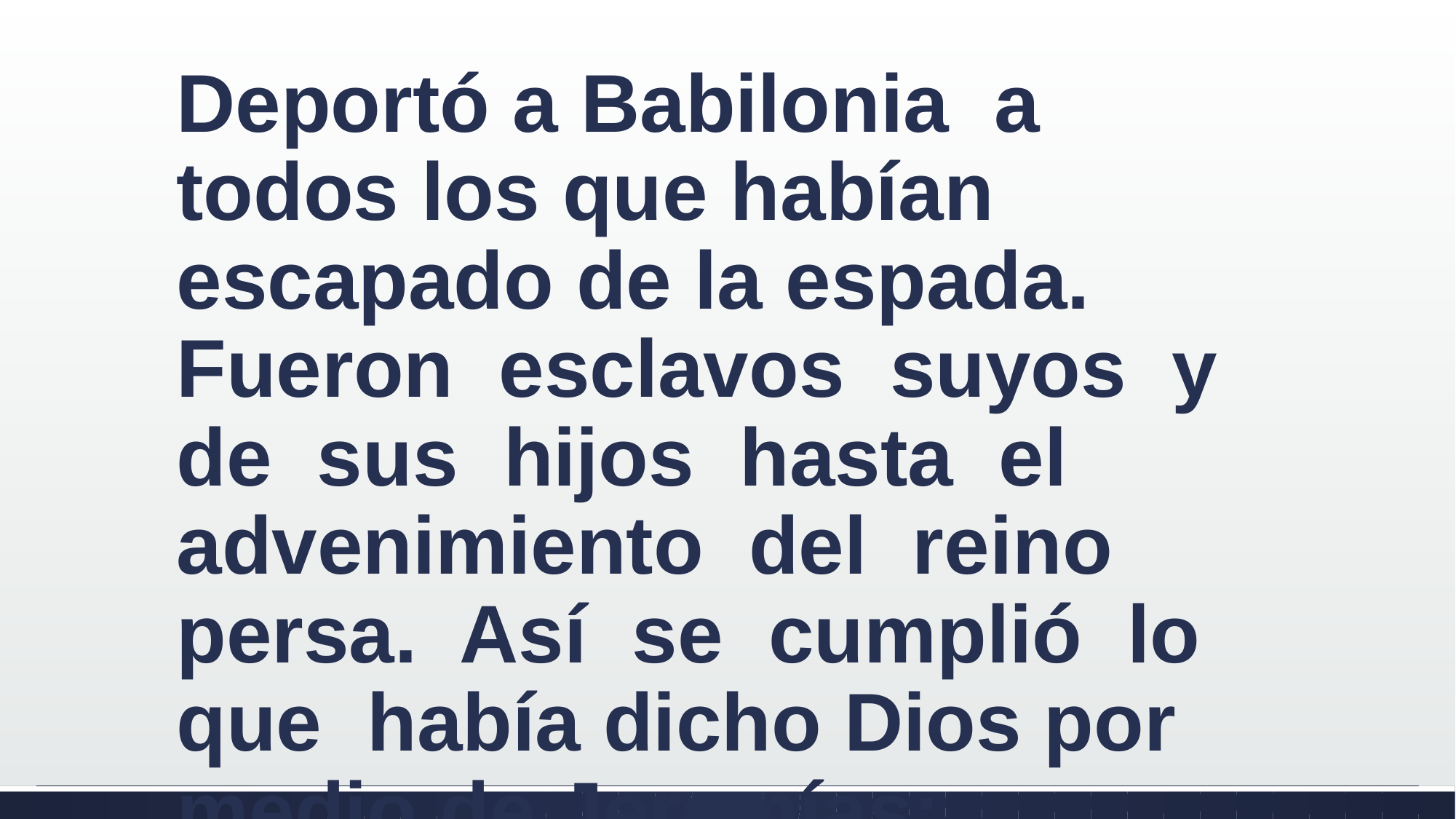

#
Deportó a Babilonia  a todos los que habían escapado de la espada. Fueron  esclavos  suyos  y  de  sus  hijos  hasta  el  advenimiento  del  reino  persa.  Así  se  cumplió  lo  que  había dicho Dios por medio de Jeremías: